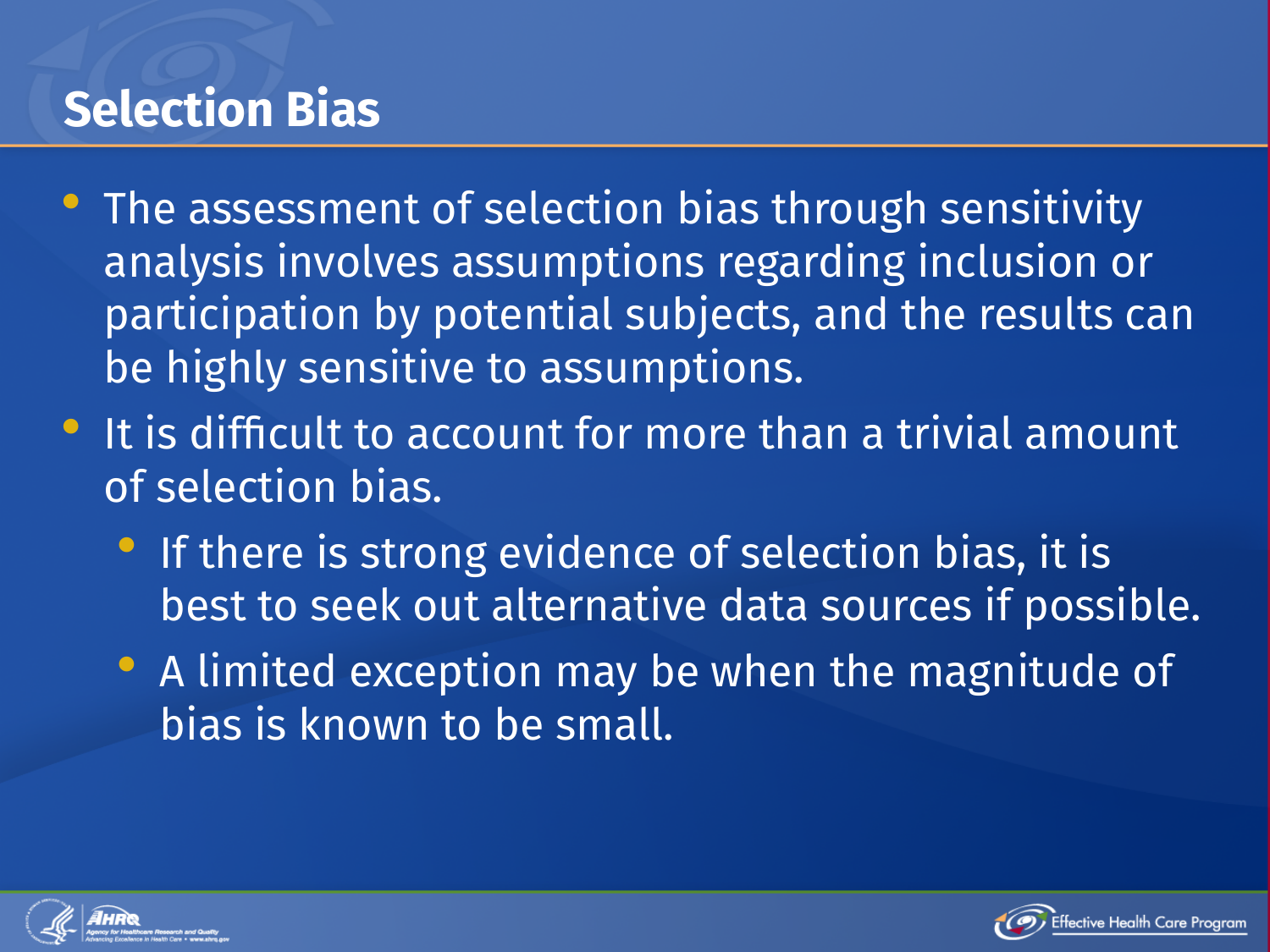

# Selection Bias
The assessment of selection bias through sensitivity analysis involves assumptions regarding inclusion or participation by potential subjects, and the results can be highly sensitive to assumptions.
It is difficult to account for more than a trivial amount of selection bias.
If there is strong evidence of selection bias, it is best to seek out alternative data sources if possible.
A limited exception may be when the magnitude of bias is known to be small.